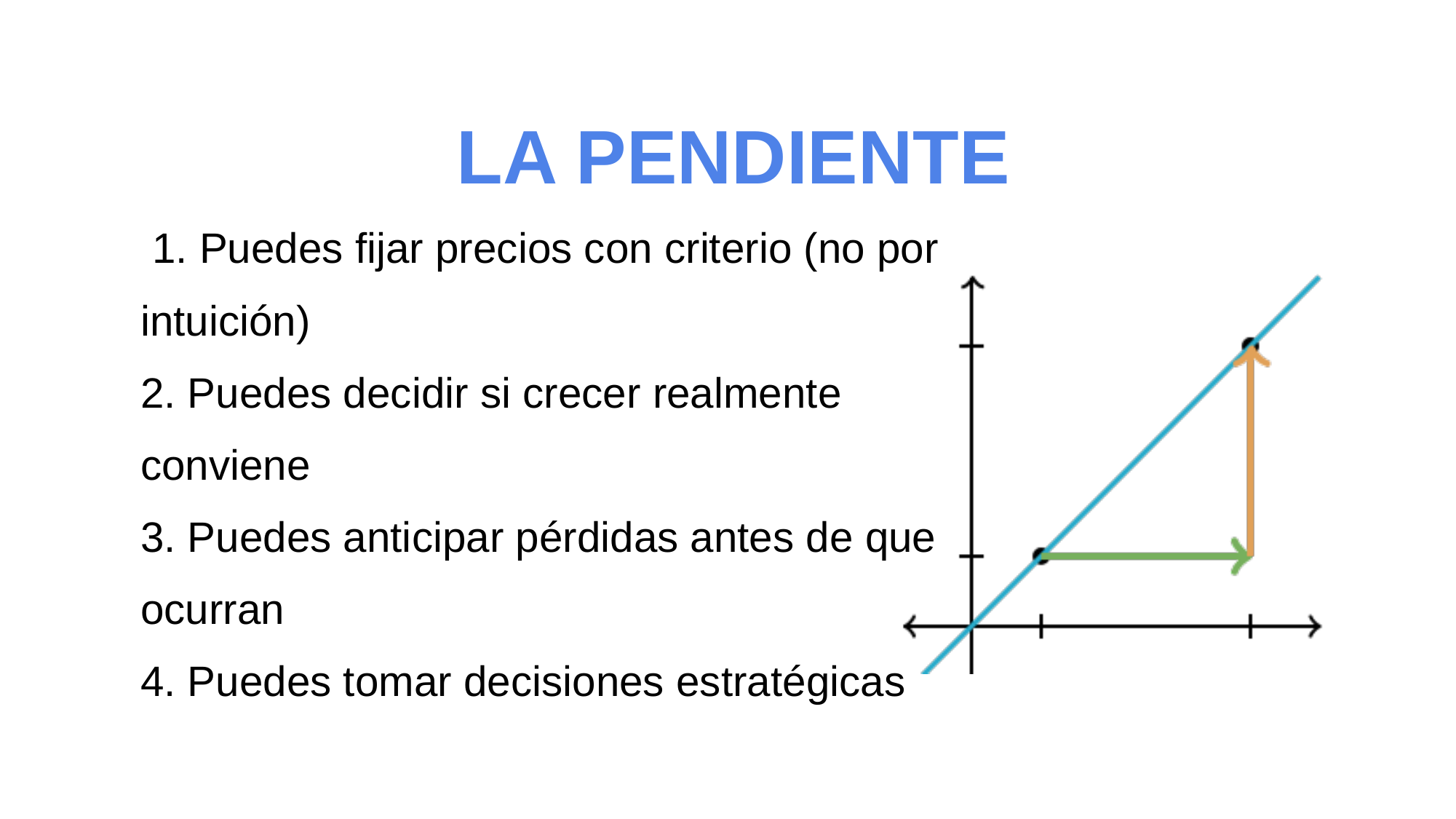

LA PENDIENTE
 1. Puedes fijar precios con criterio (no por intuición)
2. Puedes decidir si crecer realmente conviene
3. Puedes anticipar pérdidas antes de que ocurran
4. Puedes tomar decisiones estratégicas